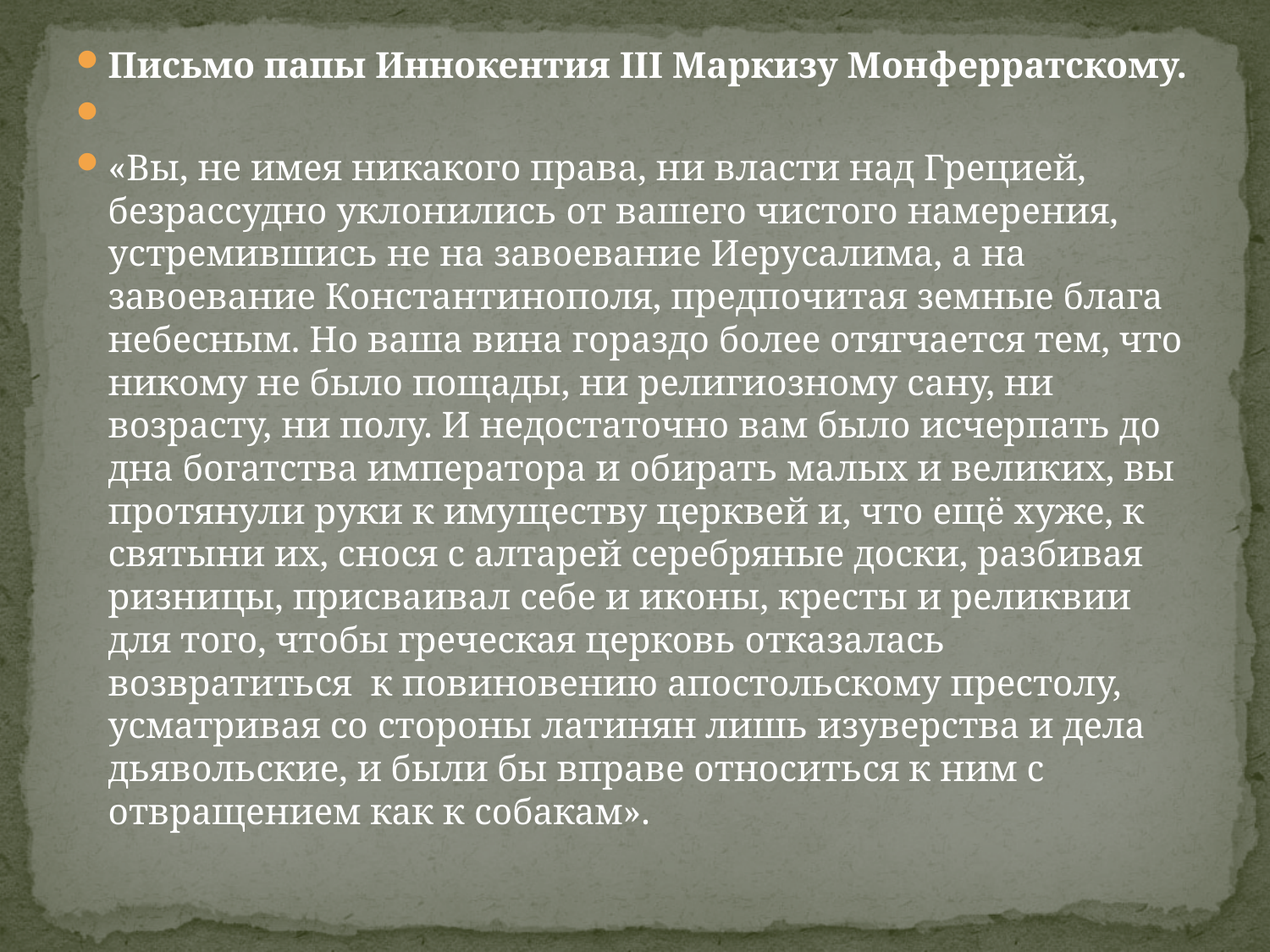

Письмо папы Иннокентия III Маркизу Монферратскому.

«Вы, не имея никакого права, ни власти над Грецией, безрассудно уклонились от вашего чистого намерения, устремившись не на завоевание Иерусалима, а на завоевание Константинополя, предпочитая земные блага небесным. Но ваша вина гораздо более отягчается тем, что никому не было пощады, ни религиозному сану, ни возрасту, ни полу. И недостаточно вам было исчерпать до дна богатства императора и обирать малых и великих, вы протянули руки к имуществу церквей и, что ещё хуже, к святыни их, снося с алтарей серебряные доски, разбивая ризницы, присваивал себе и иконы, кресты и реликвии для того, чтобы греческая церковь отказалась возвратиться  к повиновению апостольскому престолу, усматривая со стороны латинян лишь изуверства и дела дьявольские, и были бы вправе относиться к ним с отвращением как к собакам».